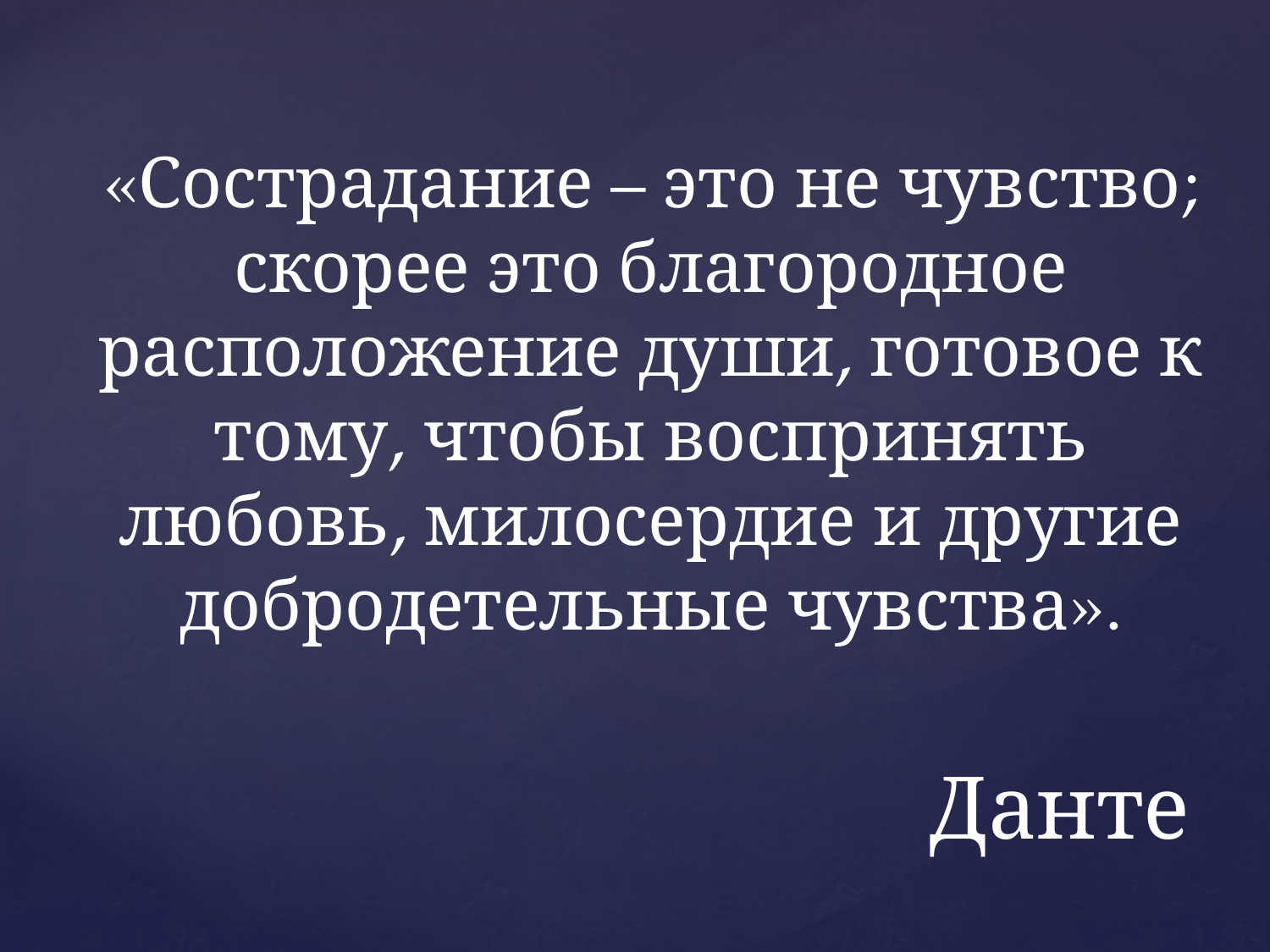

«Сострадание – это не чувство; скорее это благородное расположение души, готовое к тому, чтобы воспринять любовь, милосердие и другие добродетельные чувства».
# Данте